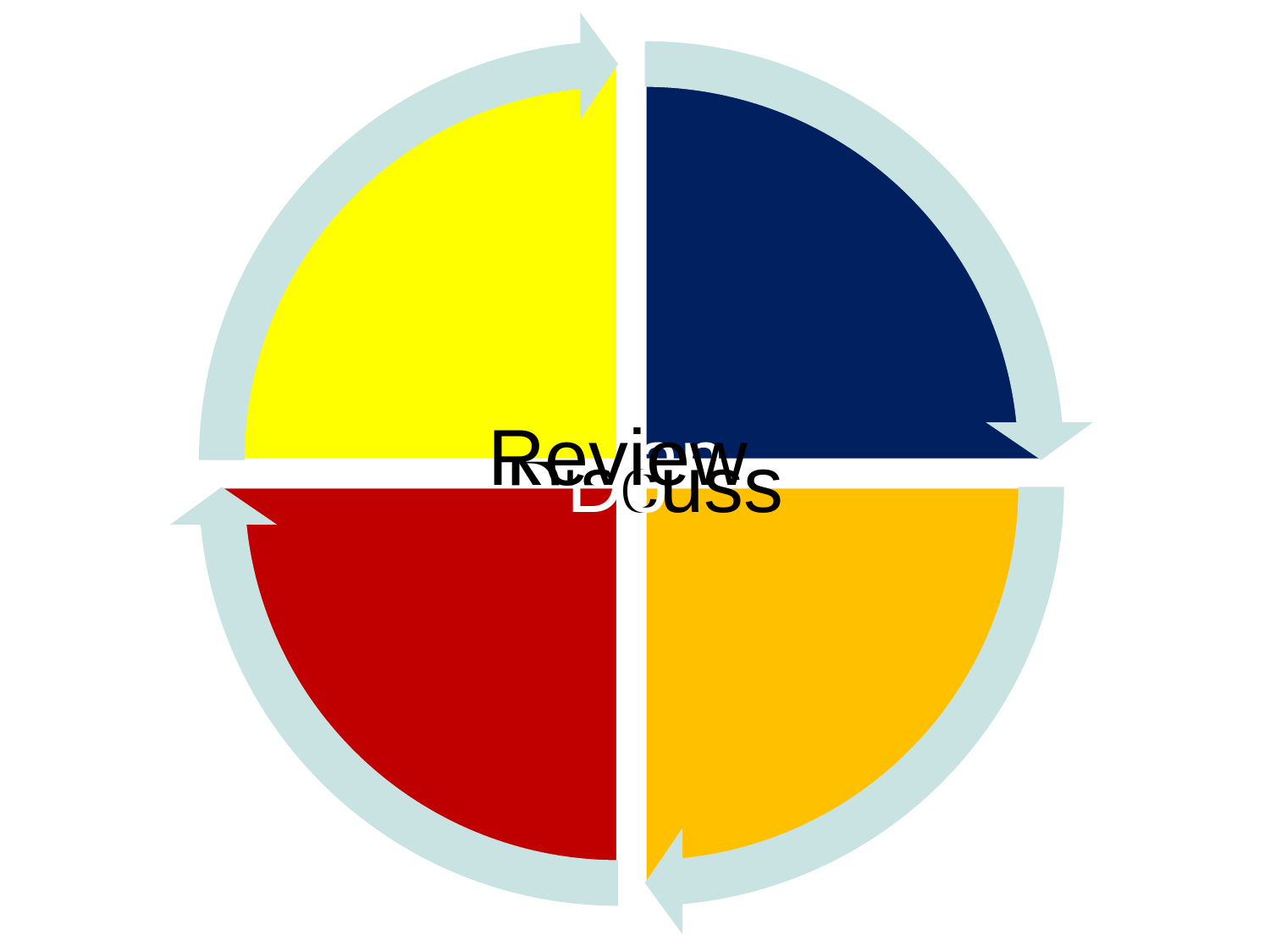

Plan
Discuss
Do
Review
# Three Questions
24